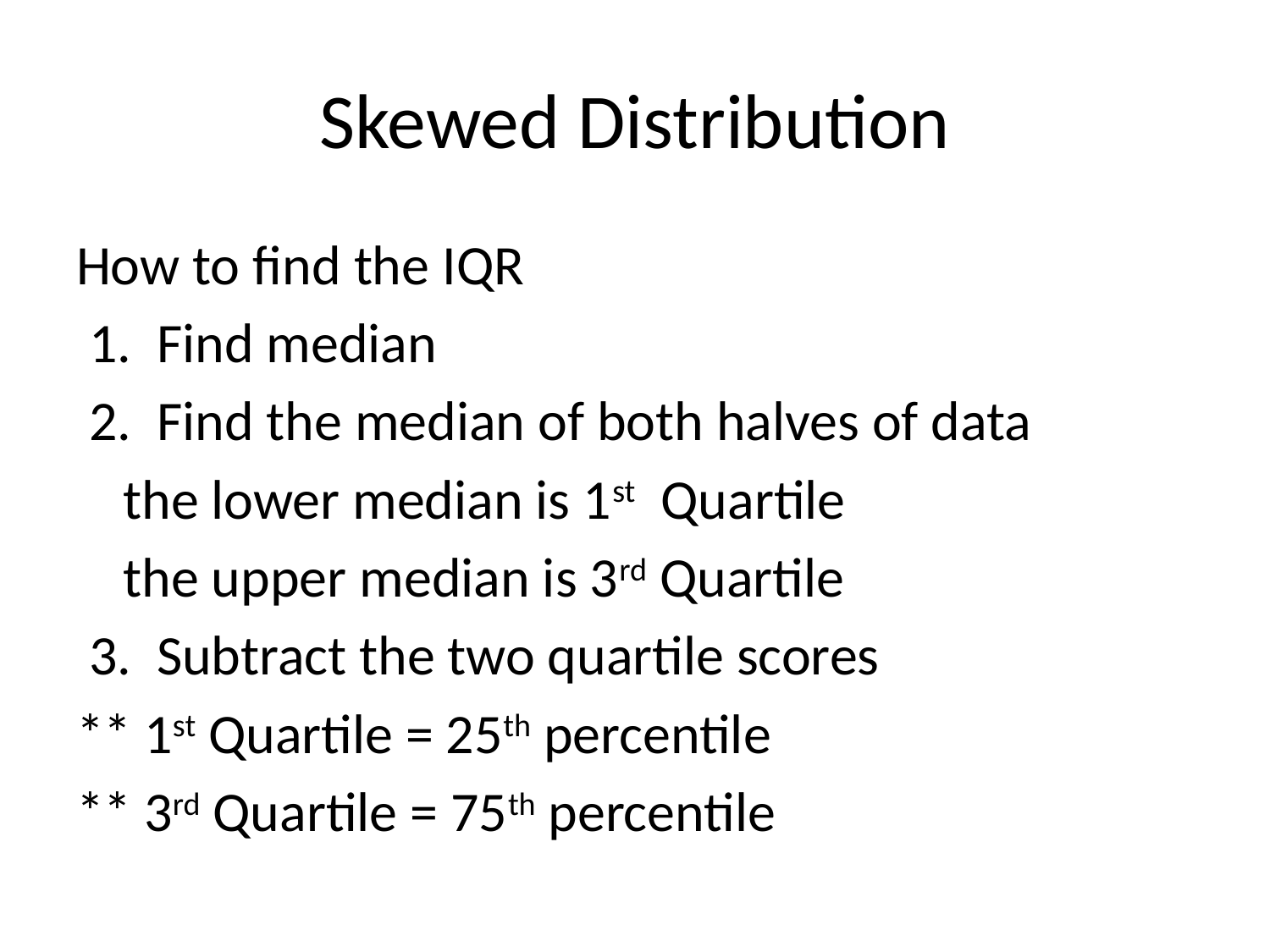

# Skewed Distribution
How to find the IQR
 1.  Find median
 2.  Find the median of both halves of data
			the lower median is 1st  Quartile
			the upper median is 3rd Quartile
 3.  Subtract the two quartile scores
** 1st Quartile = 25th percentile
** 3rd Quartile = 75th percentile